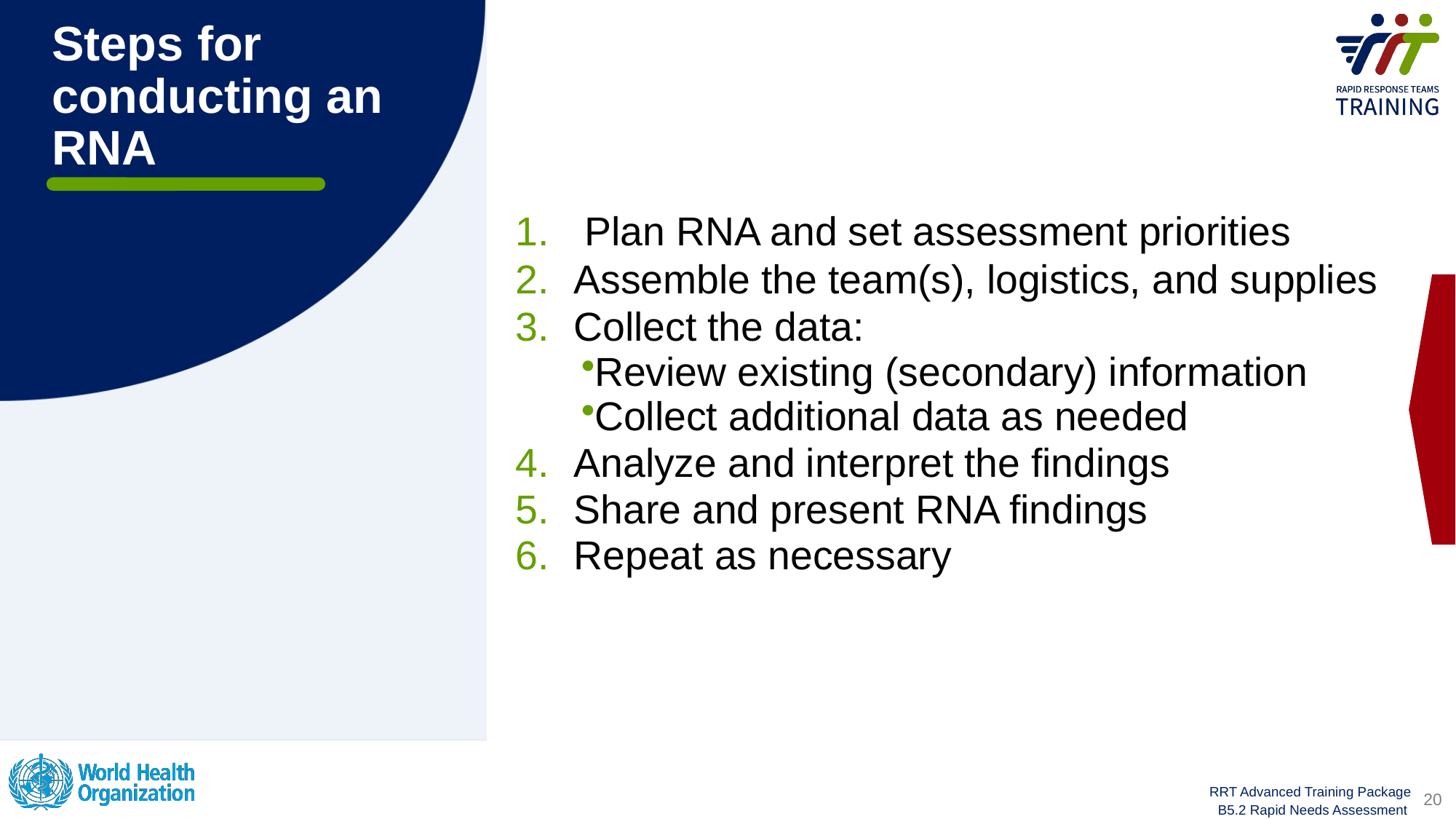

# Steps for conducting an RNA
 Plan RNA and set assessment priorities
Assemble the team(s), logistics, and supplies
Collect the data:
Review existing (secondary) information
Collect additional data as needed
Analyze and interpret the findings
Share and present RNA findings
Repeat as necessary